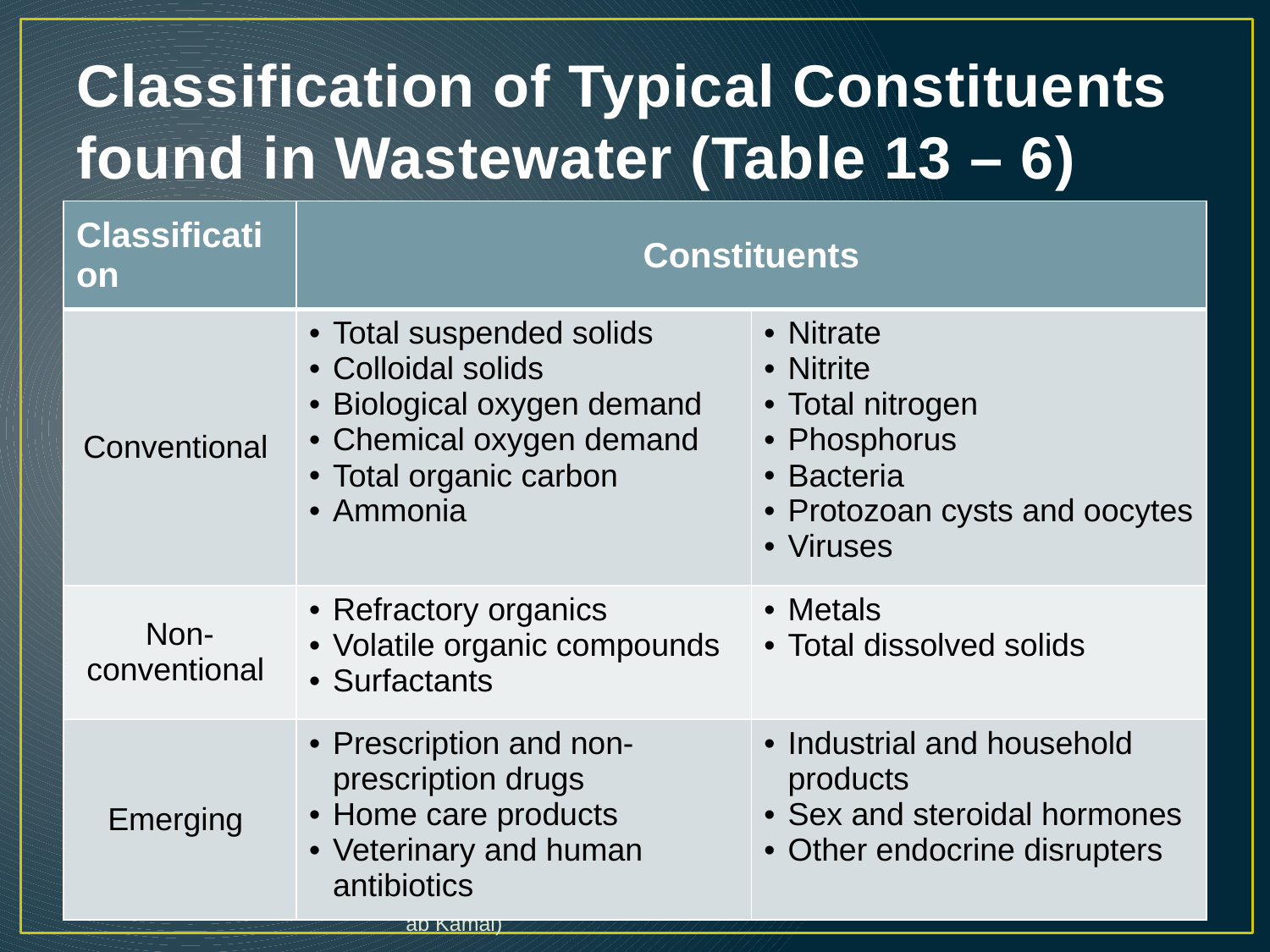

# Classification of Typical Constituents found in Wastewater (Table 13 – 6)
| Classification | Constituents |  |
| --- | --- | --- |
| Conventional | Total suspended solids Colloidal solids Biological oxygen demand Chemical oxygen demand Total organic carbon Ammonia | Nitrate Nitrite Total nitrogen Phosphorus Bacteria Protozoan cysts and oocytes Viruses |
| Non-conventional | Refractory organics Volatile organic compounds Surfactants | Metals Total dissolved solids |
| Emerging | Prescription and non-prescription drugs Home care products Veterinary and human antibiotics | Industrial and household products Sex and steroidal hormones Other endocrine disrupters |
CE 445 Water Reclamation and Reuse (Dr. Mohab Kamal)
4